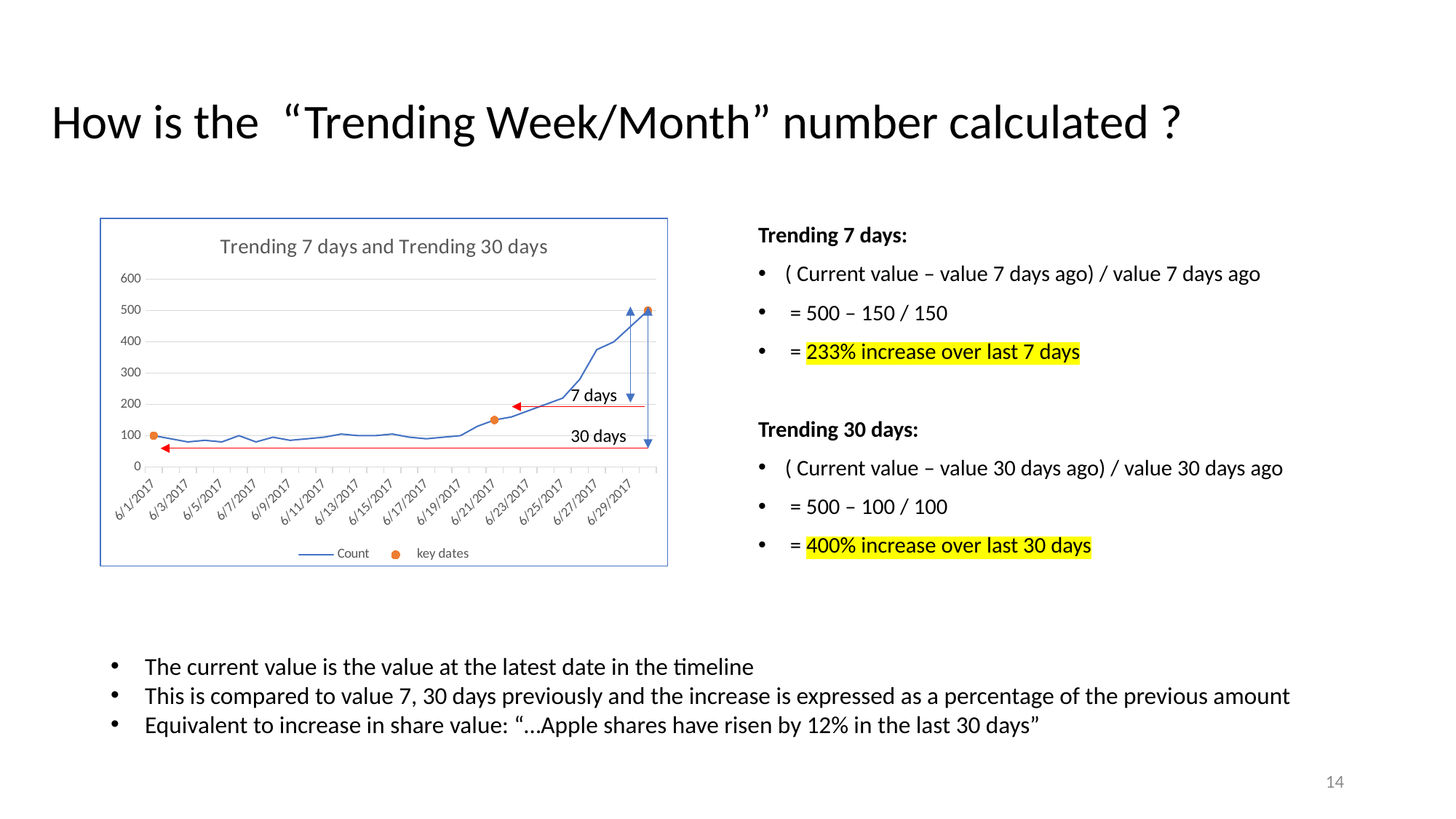

# How is the  “Trending Week/Month” number calculated ?

### Chart: Trending 7 days and Trending 30 days

| Category | Count | key dates |
|---|---|---|
| 42887 | 100.0 | 100.0 |
| 42888 | 90.0 | None |
| 42889 | 80.0 | None |
| 42890 | 85.0 | None |
| 42891 | 80.0 | None |
| 42892 | 100.0 | None |
| 42893 | 80.0 | None |
| 42894 | 95.0 | None |
| 42895 | 85.0 | None |
| 42896 | 90.0 | None |
| 42897 | 95.0 | None |
| 42898 | 105.0 | None |
| 42899 | 100.0 | None |
| 42900 | 100.0 | None |
| 42901 | 105.0 | None |
| 42902 | 95.0 | None |
| 42903 | 90.0 | None |
| 42904 | 95.0 | None |
| 42905 | 100.0 | None |
| 42906 | 130.0 | None |
| 42907 | 150.0 | 150.0 |
| 42908 | 160.0 | None |
| 42909 | 180.0 | None |
| 42910 | 200.0 | None |
| 42911 | 220.0 | None |
| 42912 | 280.0 | None |
| 42913 | 375.0 | None |
| 42914 | 400.0 | None |
| 42915 | 450.0 | None |
| 42916 | 500.0 | 500.0 |
Trending 7 days:
( Current value – value 7 days ago) / value 7 days ago
 = 500 – 150 / 150
 = 233% increase over last 7 days

Trending 30 days:
( Current value – value 30 days ago) / value 30 days ago
 = 500 – 100 / 100
 = 400% increase over last 30 days

7 days
30 days
The current value is the value at the latest date in the timeline
This is compared to value 7, 30 days previously and the increase is expressed as a percentage of the previous amount
Equivalent to increase in share value: “…Apple shares have risen by 12% in the last 30 days”
14